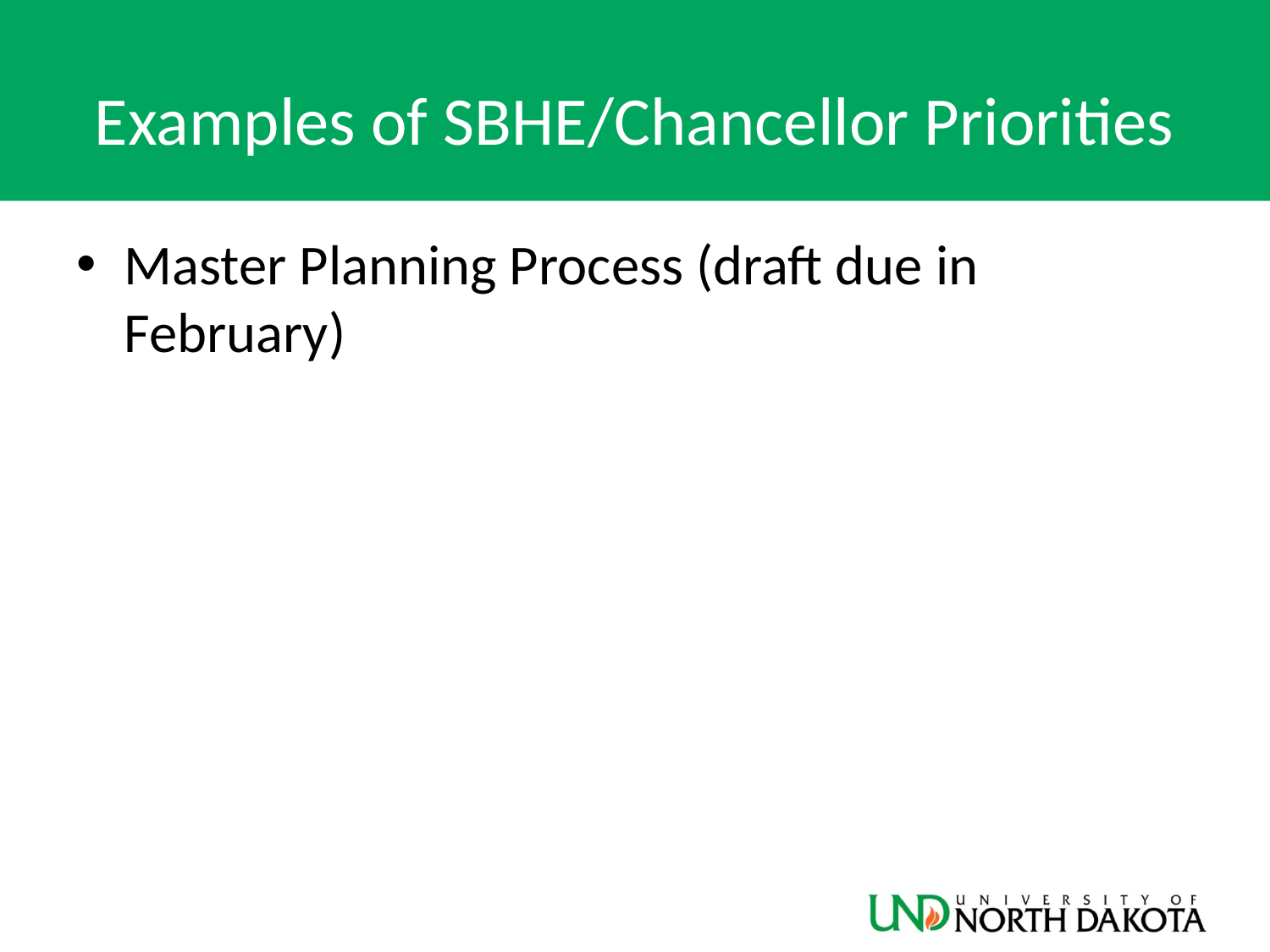

# Examples of SBHE/Chancellor Priorities
Master Planning Process (draft due in February)